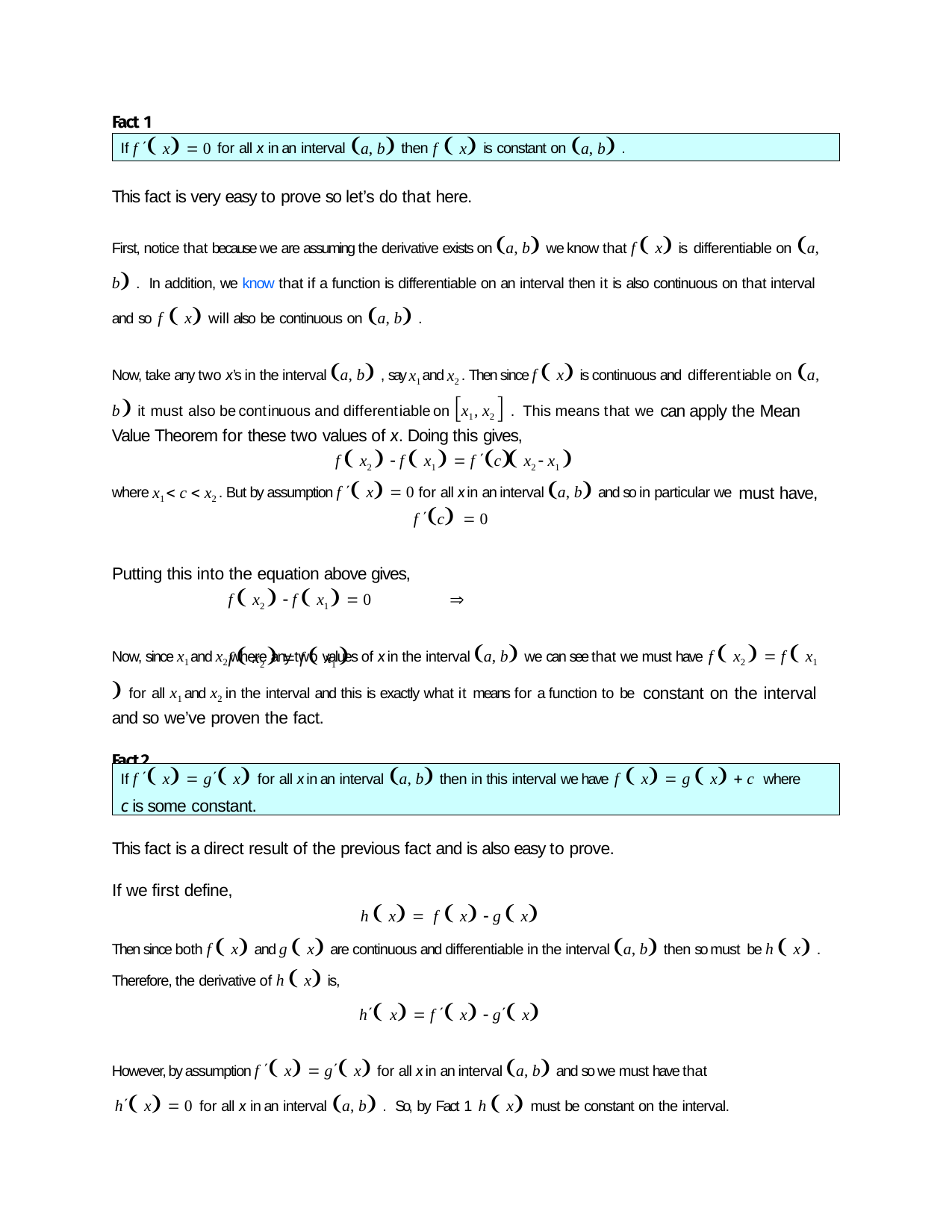

Fact 1
If f ′( x) = 0 for all x in an interval (a, b) then f ( x) is constant on (a, b) .
This fact is very easy to prove so let’s do that here.

First, notice that because we are assuming the derivative exists on (a, b) we know that f ( x) is  differentiable on (a, b) . In addition, we know that if a function is differentiable on an interval then it is  also continuous on that interval and so f ( x) will also be continuous on (a, b) .
Now, take any two x’s in the interval (a, b) , say x1 and x2 . Then since f ( x) is continuous and  differentiable on (a, b) it must also be continuous and differentiable on [x1, x2 ] .  This means that we  can apply the Mean Value Theorem for these two values of x. Doing this gives,
f ( x2 ) − f ( x1 ) = f ′(c)( x2 − x1 )
where x1 < c < x2 . But by assumption f ′( x) = 0 for all x in an interval (a, b) and so in particular we  must have,
f ′(c)  = 0
Putting this into the equation above gives,
f ( x2 ) − f ( x1 ) = 0	f ( x2 ) = f ( x1 )
⇒
Now, since x1 and x2 where any two values of x in the interval (a, b) we can see that we must have  f ( x2 ) = f ( x1 ) for all x1 and x2 in the interval and this is exactly what it means for a function to be  constant on the interval and so we’ve proven the fact.

Fact 2
If f ′( x) = g′( x) for all x in an interval (a, b) then in this interval we have f ( x) = g ( x) + c where
c is some constant.
This fact is a direct result of the previous fact and is also easy to prove.

If we first define,
h ( x) = f ( x) − g ( x)
Then since both f ( x) and g ( x) are continuous and differentiable in the interval (a, b) then so must  be h ( x) . Therefore, the derivative of h ( x) is,
h′(  x) = f ′( x) − g′( x)
However, by assumption f ′( x) = g′( x) for all x in an interval (a, b) and so we must have that
h′( x) = 0 for all x in an interval (a, b) . So, by Fact 1 h ( x) must be constant on the interval.